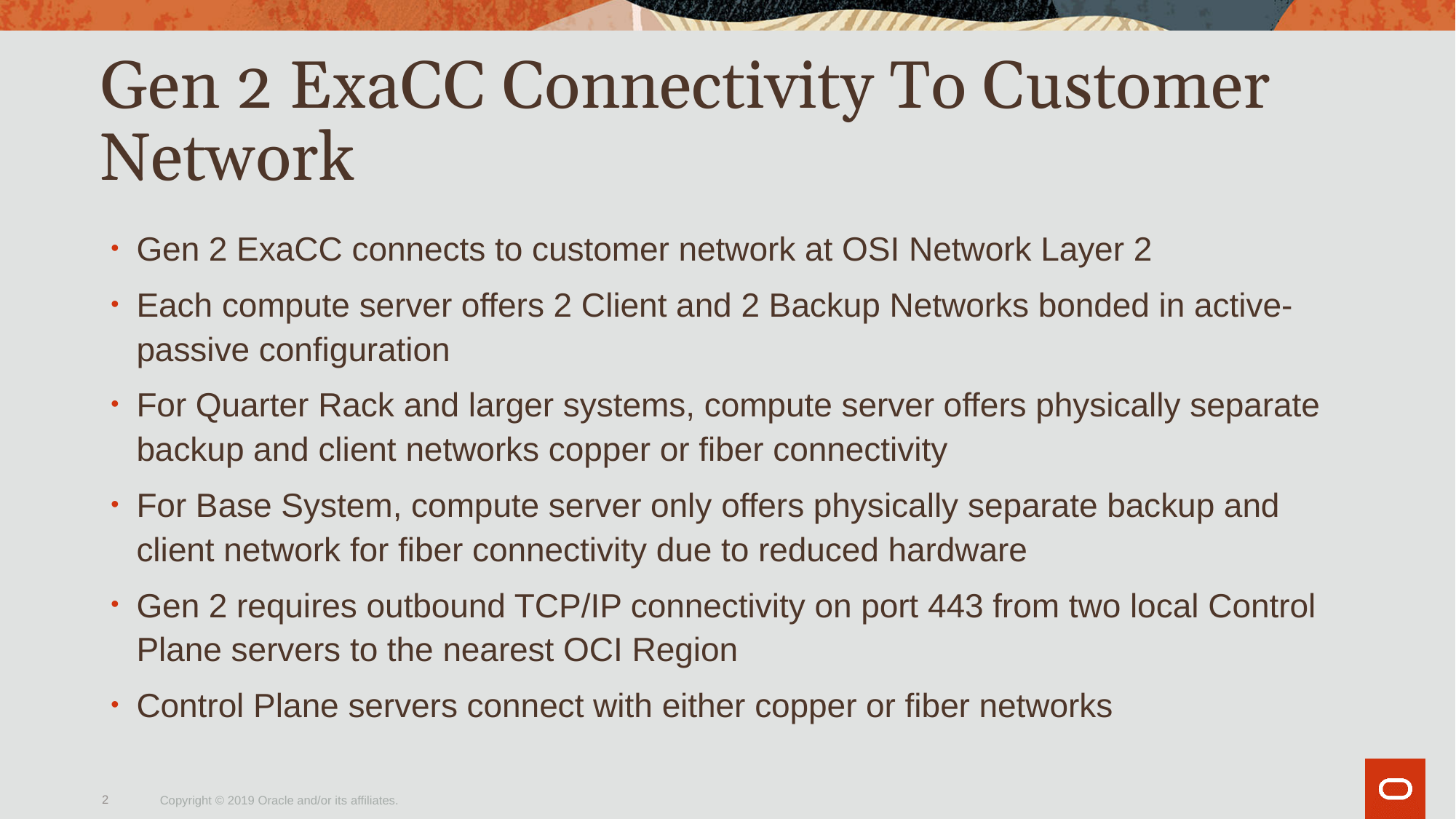

# Gen 2 ExaCC Connectivity To Customer Network
Gen 2 ExaCC connects to customer network at OSI Network Layer 2
Each compute server offers 2 Client and 2 Backup Networks bonded in active-passive configuration
For Quarter Rack and larger systems, compute server offers physically separate backup and client networks copper or fiber connectivity
For Base System, compute server only offers physically separate backup and client network for fiber connectivity due to reduced hardware
Gen 2 requires outbound TCP/IP connectivity on port 443 from two local Control Plane servers to the nearest OCI Region
Control Plane servers connect with either copper or fiber networks
2
Copyright © 2019 Oracle and/or its affiliates.